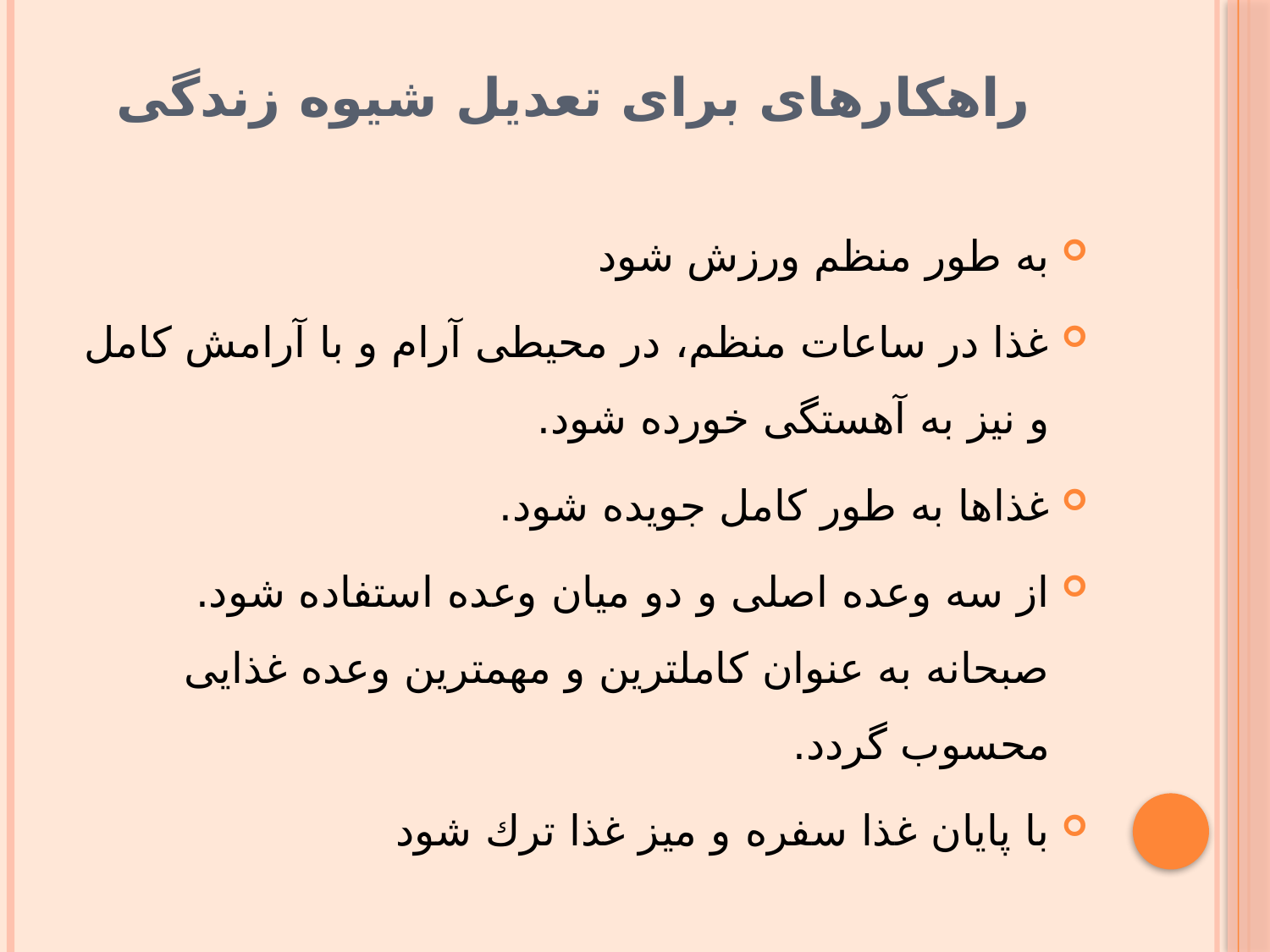

# راهكارهاى براى تعديل شيوه زندگى
به طور منظم ورزش شود
غذا در ساعات منظم، در محيطى آرام و با آرامش كامل و نيز به آهستگى خورده شود.
غذاها به طور كامل جويده شود.
از سه وعده اصلى و دو ميان وعده استفاده شود. صبحانه به عنوان كاملترين و مهمترين وعده غذايى محسوب گردد.
با پايان غذا سفره و ميز غذا ترك شود